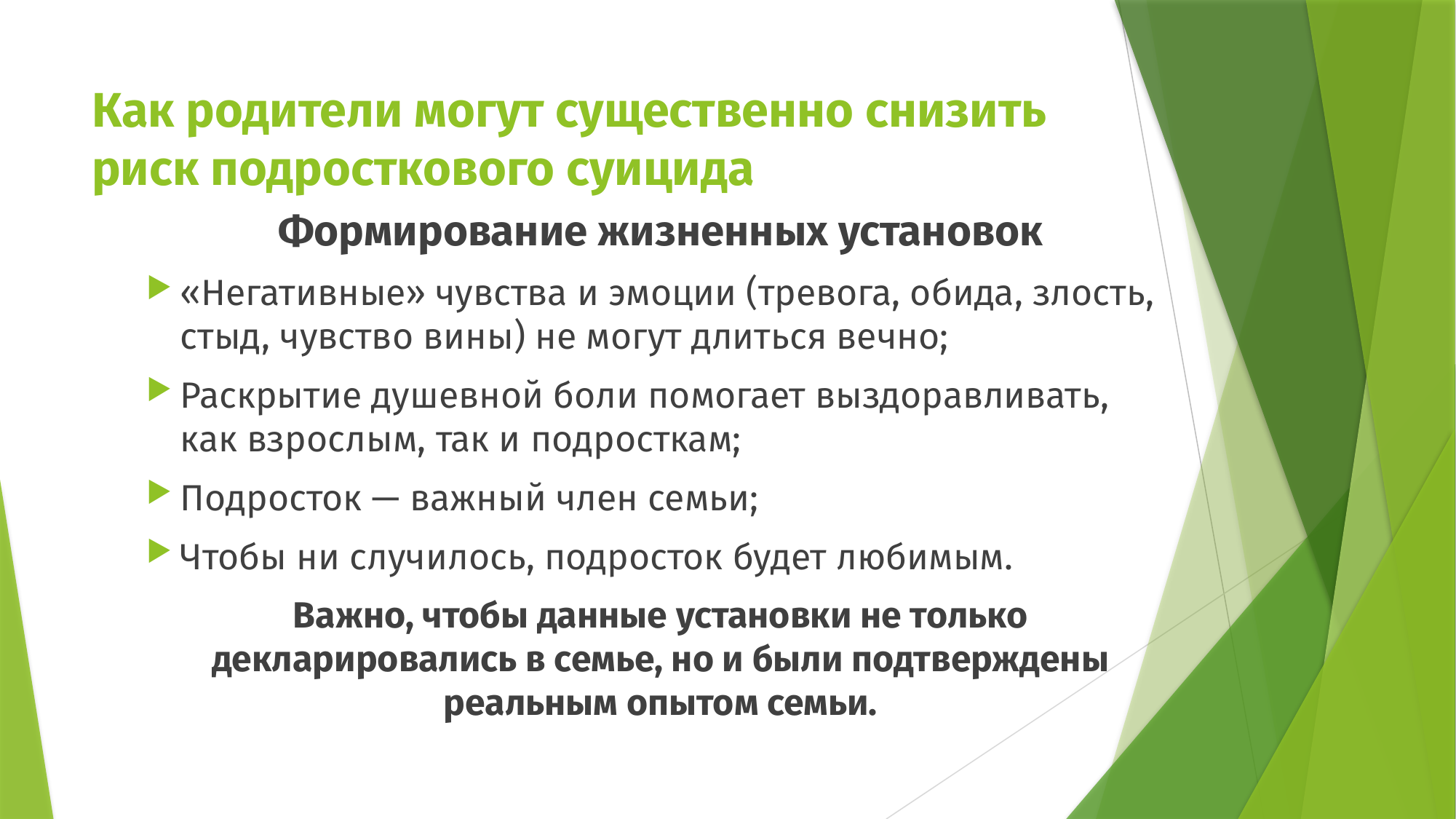

# Как родители могут существенно снизить риск подросткового суицида
Формирование жизненных установок
«Негативные» чувства и эмоции (тревога, обида, злость, стыд, чувство вины) не могут длиться вечно;
Раскрытие душевной боли помогает выздоравливать, как взрослым, так и подросткам;
Подросток — важный член семьи;
Чтобы ни случилось, подросток будет любимым.
Важно, чтобы данные установки не только декларировались в семье, но и были подтверждены реальным опытом семьи.